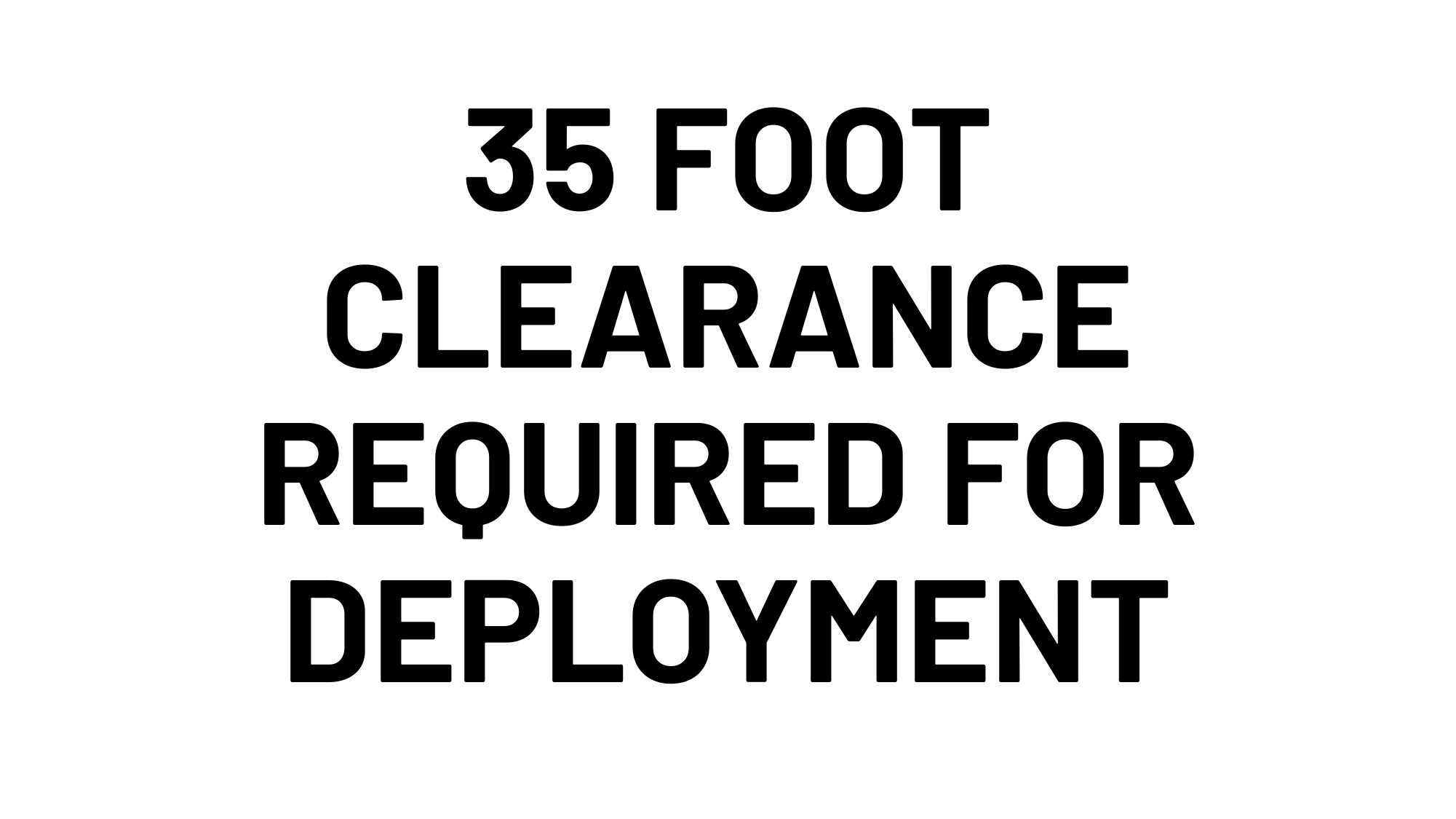

# 35 FOOT CLEARANCE REQUIRED FOR DEPLOYMENT